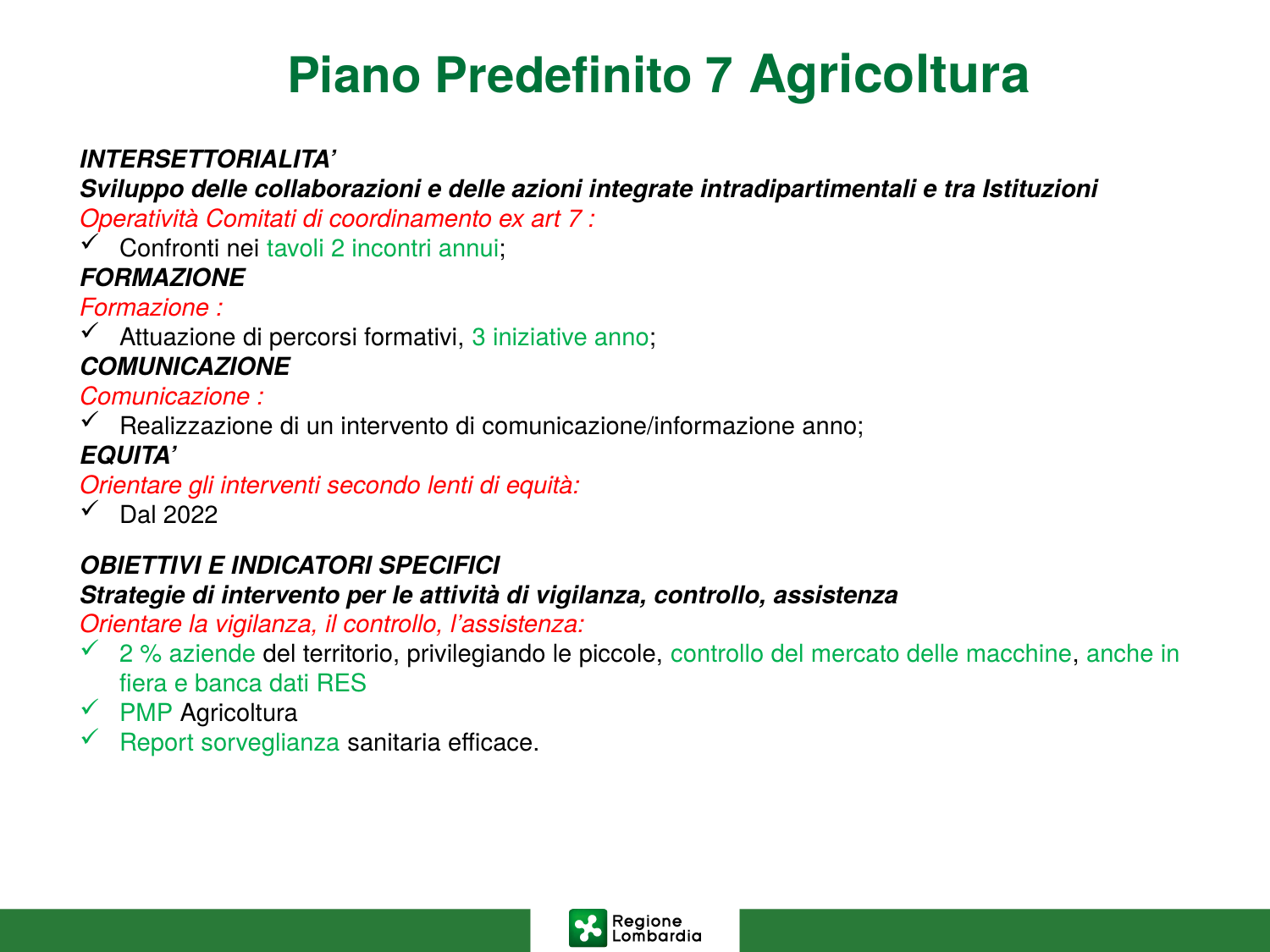

# Piano Predefinito 7 Agricoltura
INTERSETTORIALITA’
Sviluppo delle collaborazioni e delle azioni integrate intradipartimentali e tra Istituzioni
Operatività Comitati di coordinamento ex art 7 :
Confronti nei tavoli 2 incontri annui;
FORMAZIONE
Formazione :
Attuazione di percorsi formativi, 3 iniziative anno;
COMUNICAZIONE
Comunicazione :
Realizzazione di un intervento di comunicazione/informazione anno;
EQUITA’
Orientare gli interventi secondo lenti di equità:
Dal 2022

OBIETTIVI E INDICATORI SPECIFICI
Strategie di intervento per le attività di vigilanza, controllo, assistenza
Orientare la vigilanza, il controllo, l’assistenza:
2 % aziende del territorio, privilegiando le piccole, controllo del mercato delle macchine, anche in fiera e banca dati RES
PMP Agricoltura
Report sorveglianza sanitaria efficace.